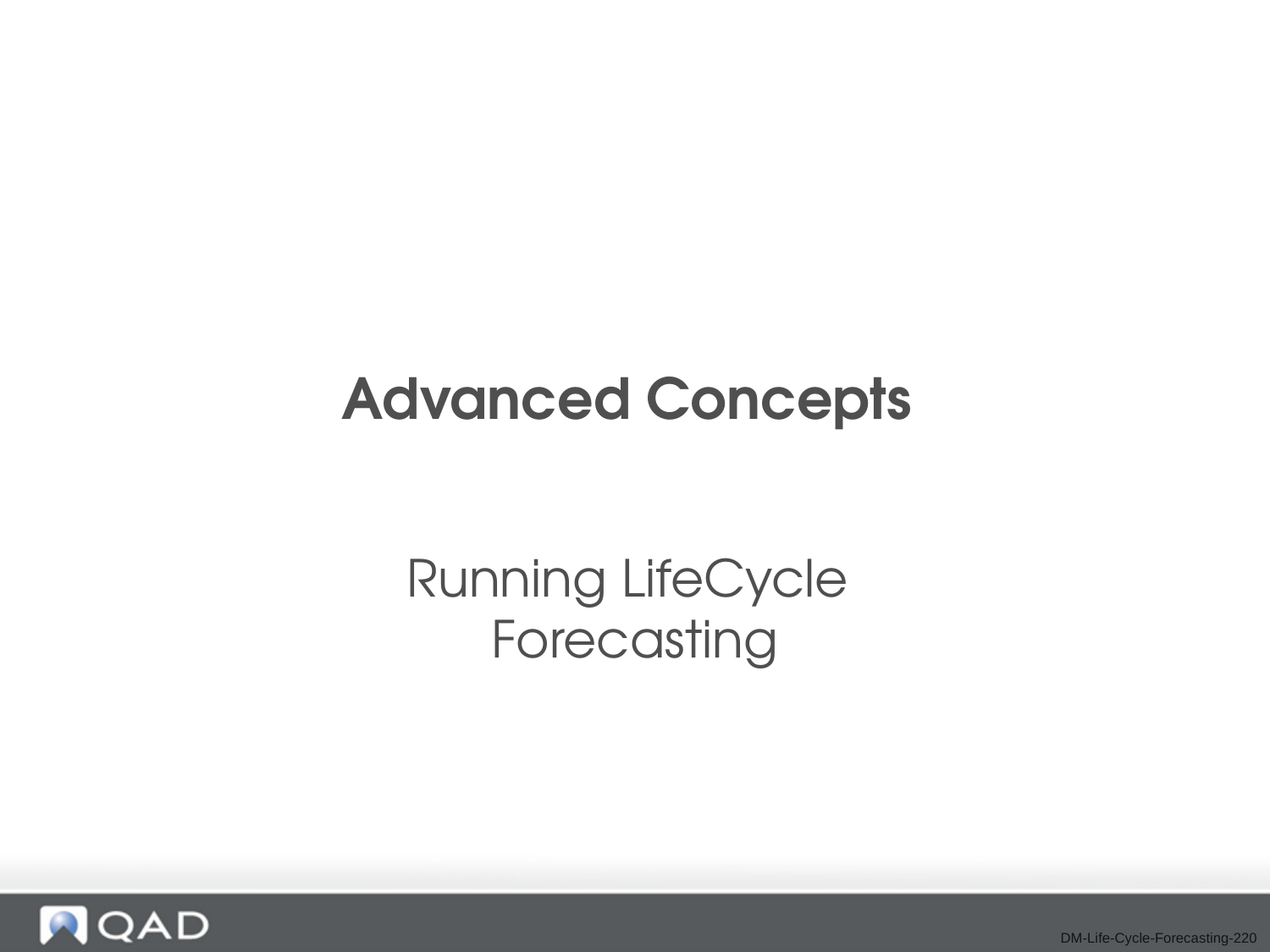

# Advanced Concepts
Running LifeCycle
Forecasting
DM-Life-Cycle-Forecasting-220